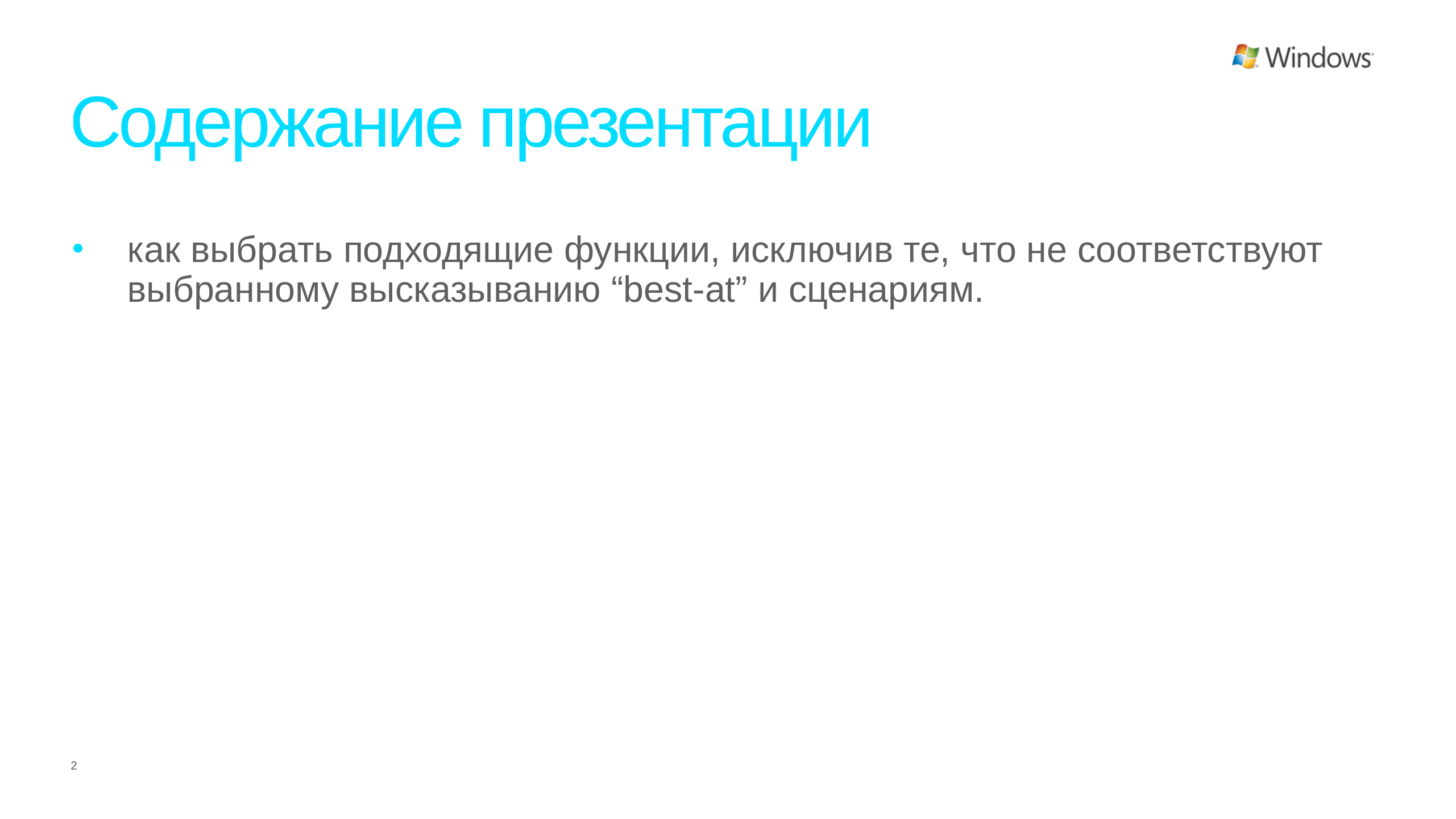

# Содержание презентации

как выбрать подходящие функции, исключив те, что не соответствуют выбранному высказыванию “best-at” и сценариям.